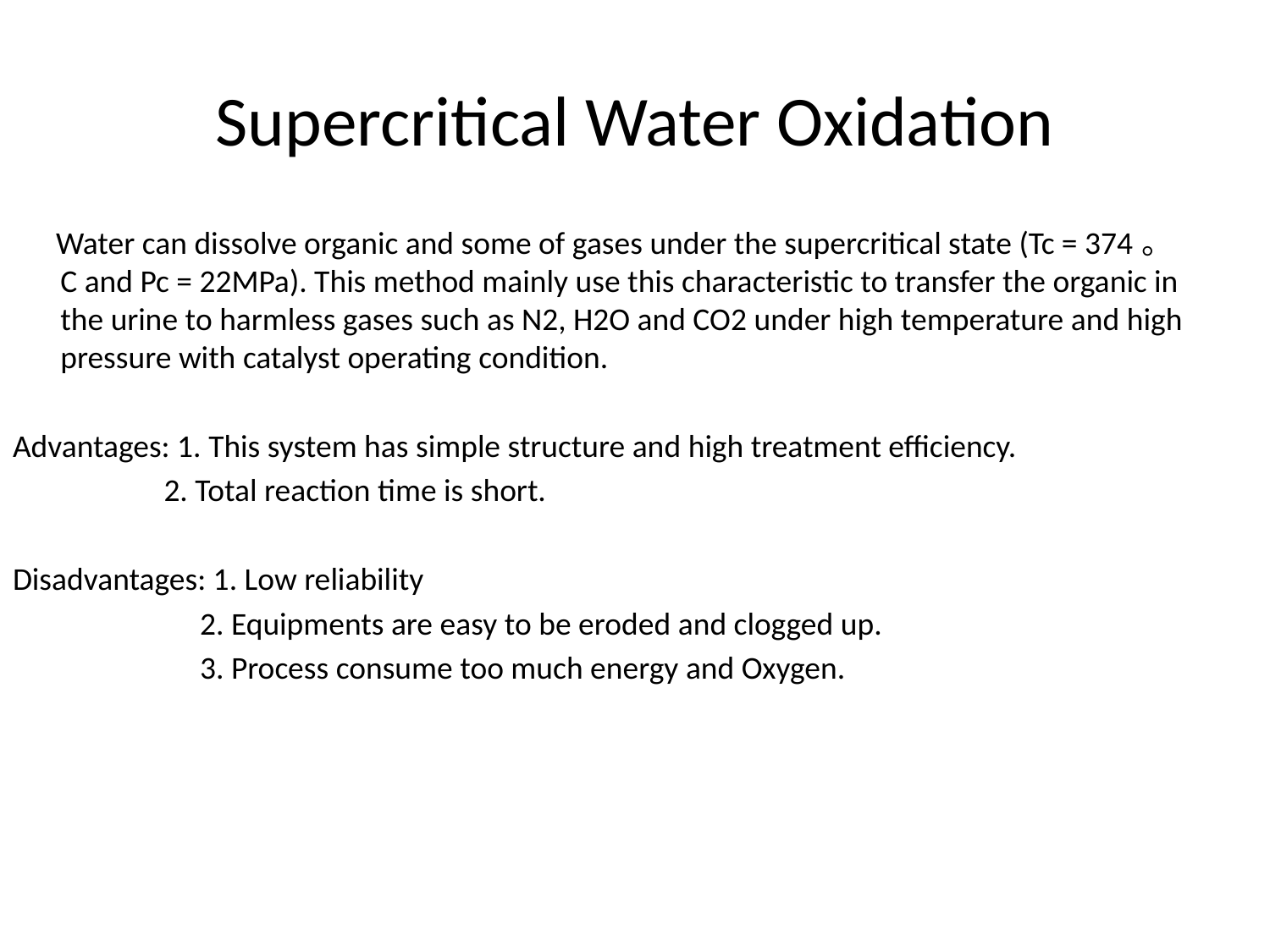

# Supercritical Water Oxidation
      Water can dissolve organic and some of gases under the supercritical state (Tc = 374。C and Pc = 22MPa). This method mainly use this characteristic to transfer the organic in the urine to harmless gases such as N2, H2O and CO2 under high temperature and high pressure with catalyst operating condition.

Advantages: 1. This system has simple structure and high treatment efficiency.
                     2. Total reaction time is short.

Disadvantages: 1. Low reliability
                          2. Equipments are easy to be eroded and clogged up.
                          3. Process consume too much energy and Oxygen.